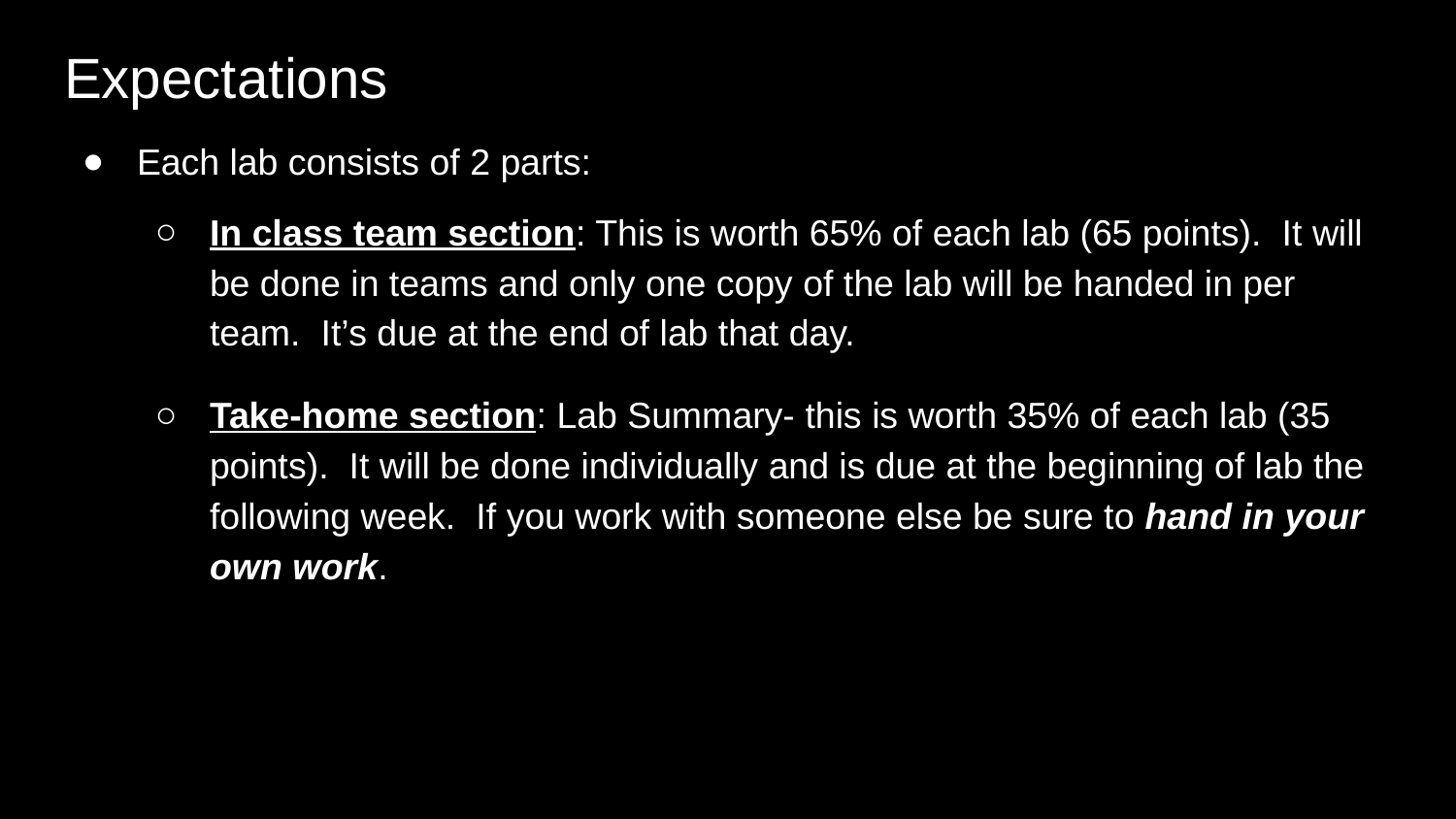

# Expectations
Each lab consists of 2 parts:
In class team section: This is worth 65% of each lab (65 points).  It will be done in teams and only one copy of the lab will be handed in per team.  It’s due at the end of lab that day.
Take-home section: Lab Summary- this is worth 35% of each lab (35 points).  It will be done individually and is due at the beginning of lab the following week.  If you work with someone else be sure to hand in your own work.